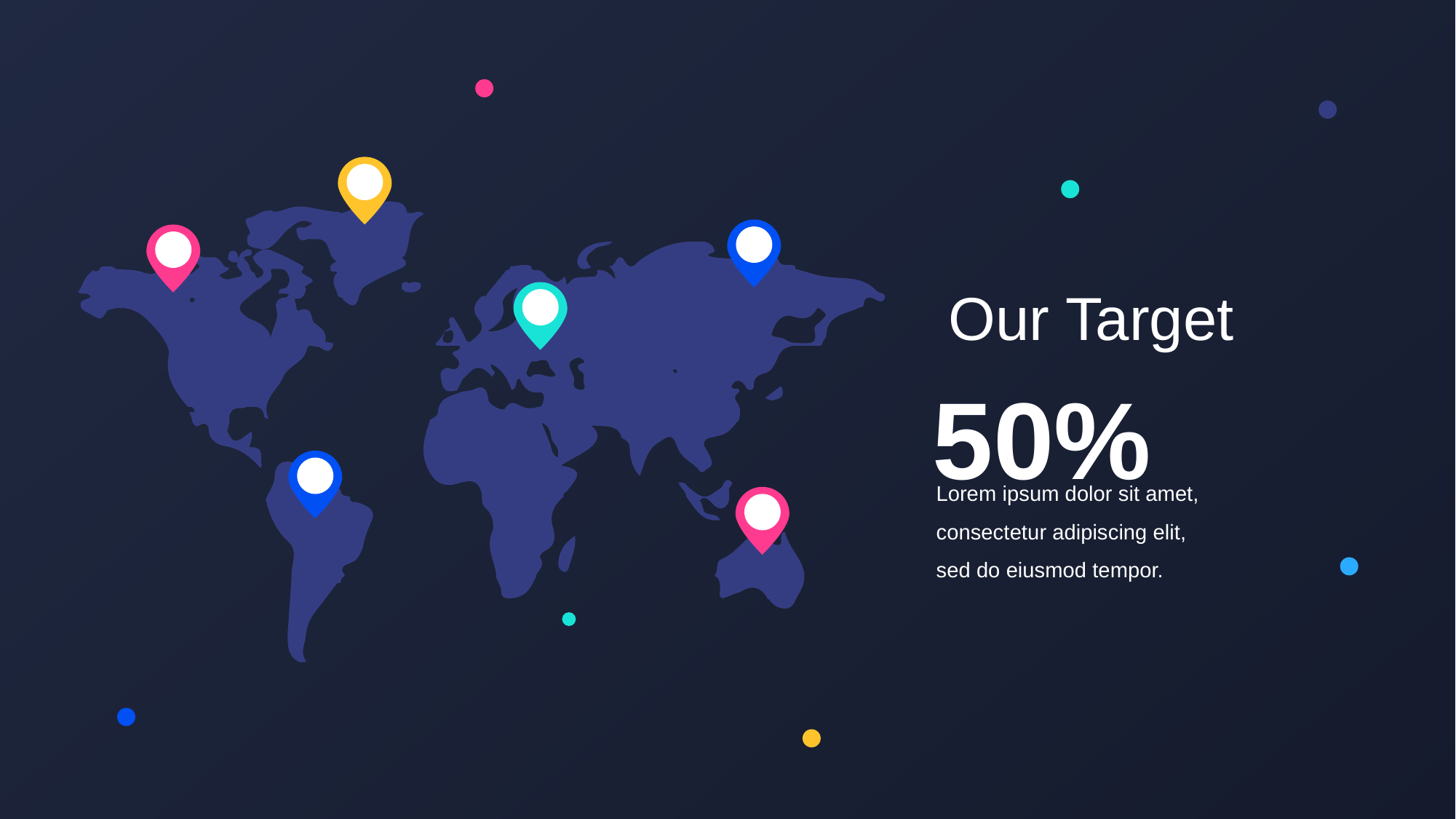

Our Target
50%
Lorem ipsum dolor sit amet, consectetur adipiscing elit, sed do eiusmod tempor.